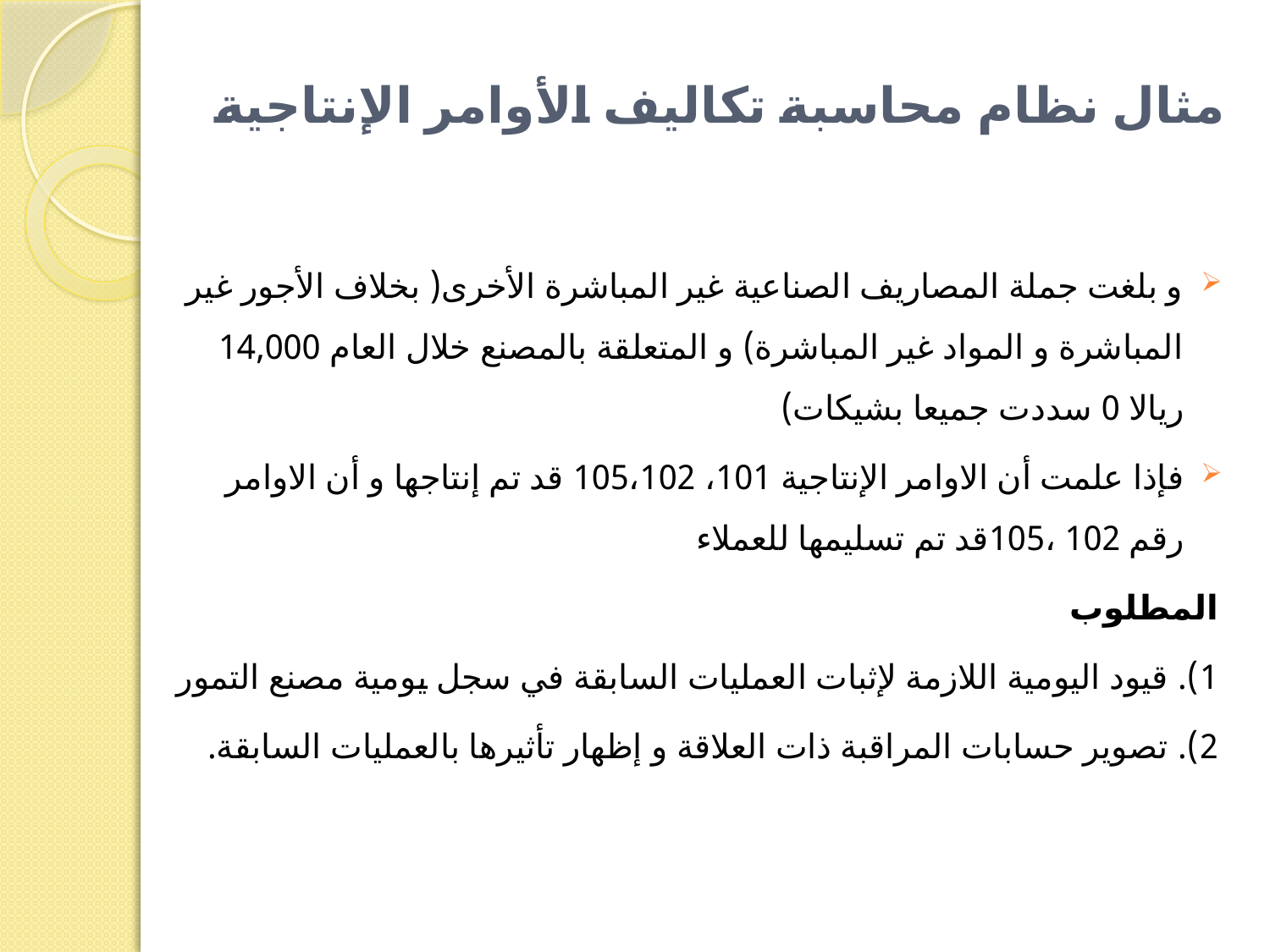

# مثال نظام محاسبة تكاليف الأوامر الإنتاجية
و بلغت جملة المصاريف الصناعية غير المباشرة الأخرى( بخلاف الأجور غير المباشرة و المواد غير المباشرة) و المتعلقة بالمصنع خلال العام 14,000 ريالا 0 سددت جميعا بشيكات)
فإذا علمت أن الاوامر الإنتاجية 101، 105،102 قد تم إنتاجها و أن الاوامر رقم 102 ،105قد تم تسليمها للعملاء
المطلوب
1). قيود اليومية اللازمة لإثبات العمليات السابقة في سجل يومية مصنع التمور
2). تصوير حسابات المراقبة ذات العلاقة و إظهار تأثيرها بالعمليات السابقة.